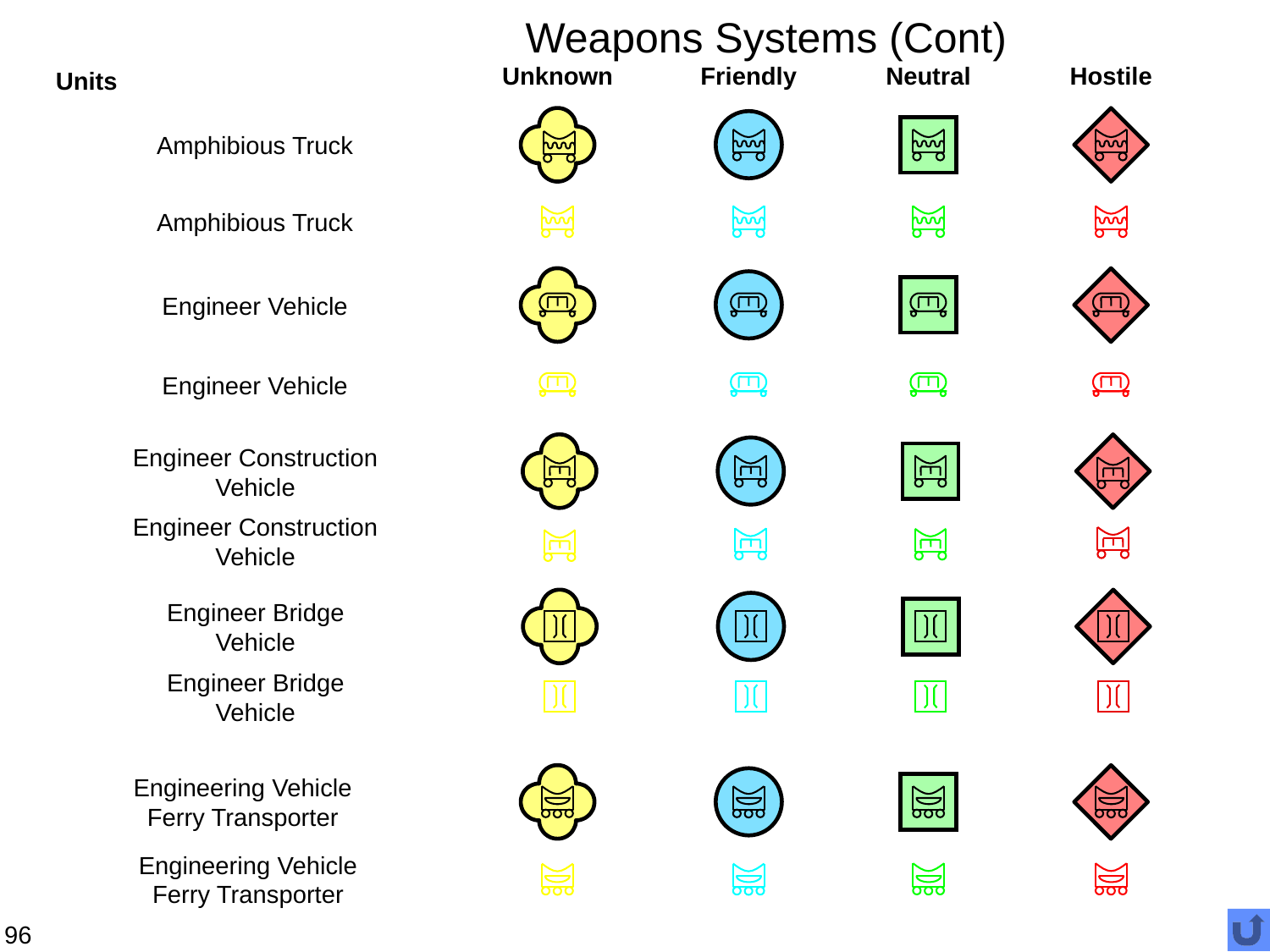

# Weapons Systems (Cont)
Unknown
Friendly
Neutral
Hostile
Units

Amphibious Truck

Amphibious Truck

Engineer Vehicle
Engineer Vehicle

Engineer Construction
Vehicle

Engineer Construction
Vehicle

Engineer Bridge
Vehicle

Engineer Bridge
Vehicle

Engineering Vehicle
Ferry Transporter

Engineering Vehicle
Ferry Transporter

96